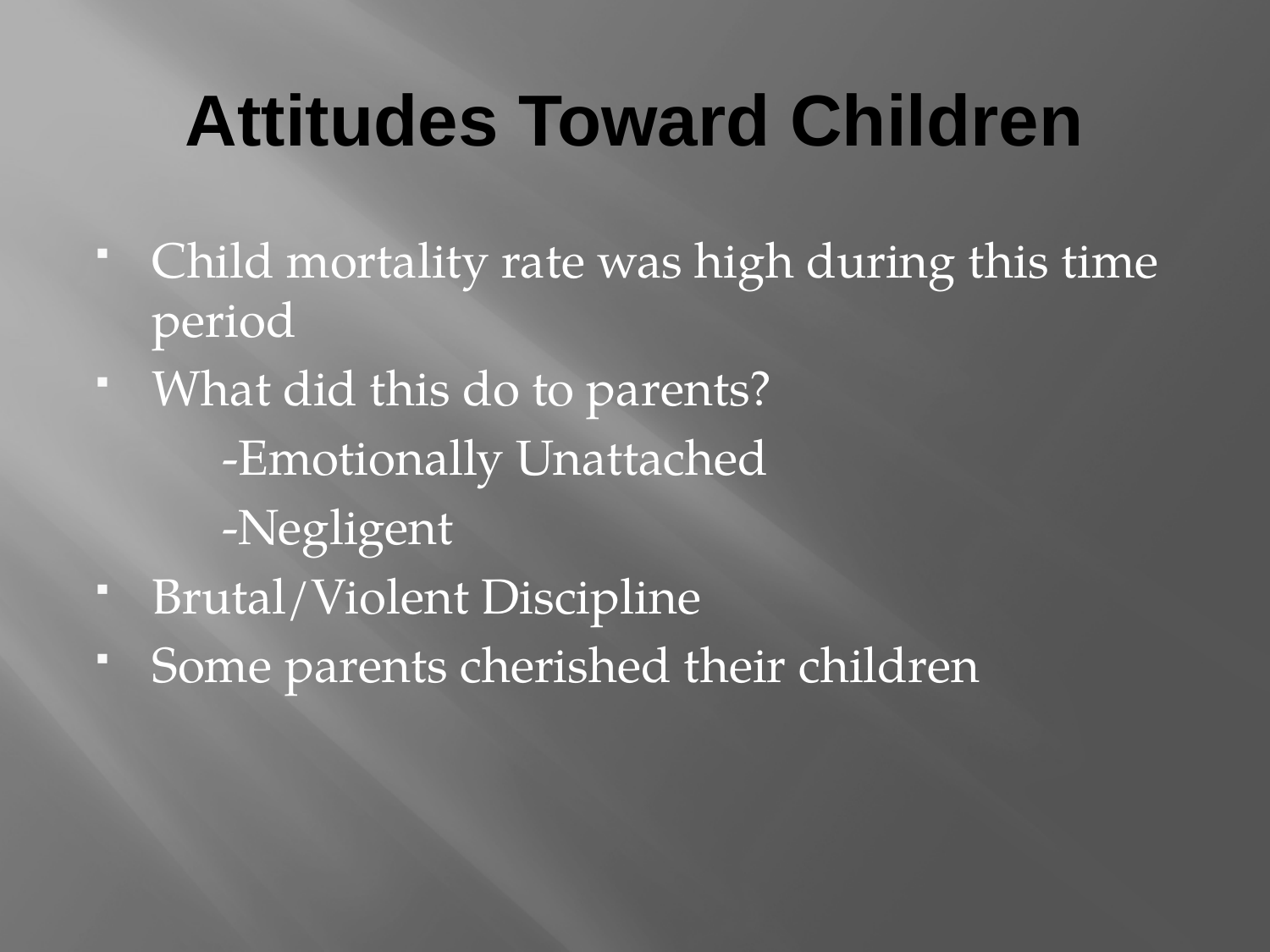

# Attitudes Toward Children
Child mortality rate was high during this time period
What did this do to parents?
	-Emotionally Unattached
	-Negligent
Brutal/Violent Discipline
Some parents cherished their children